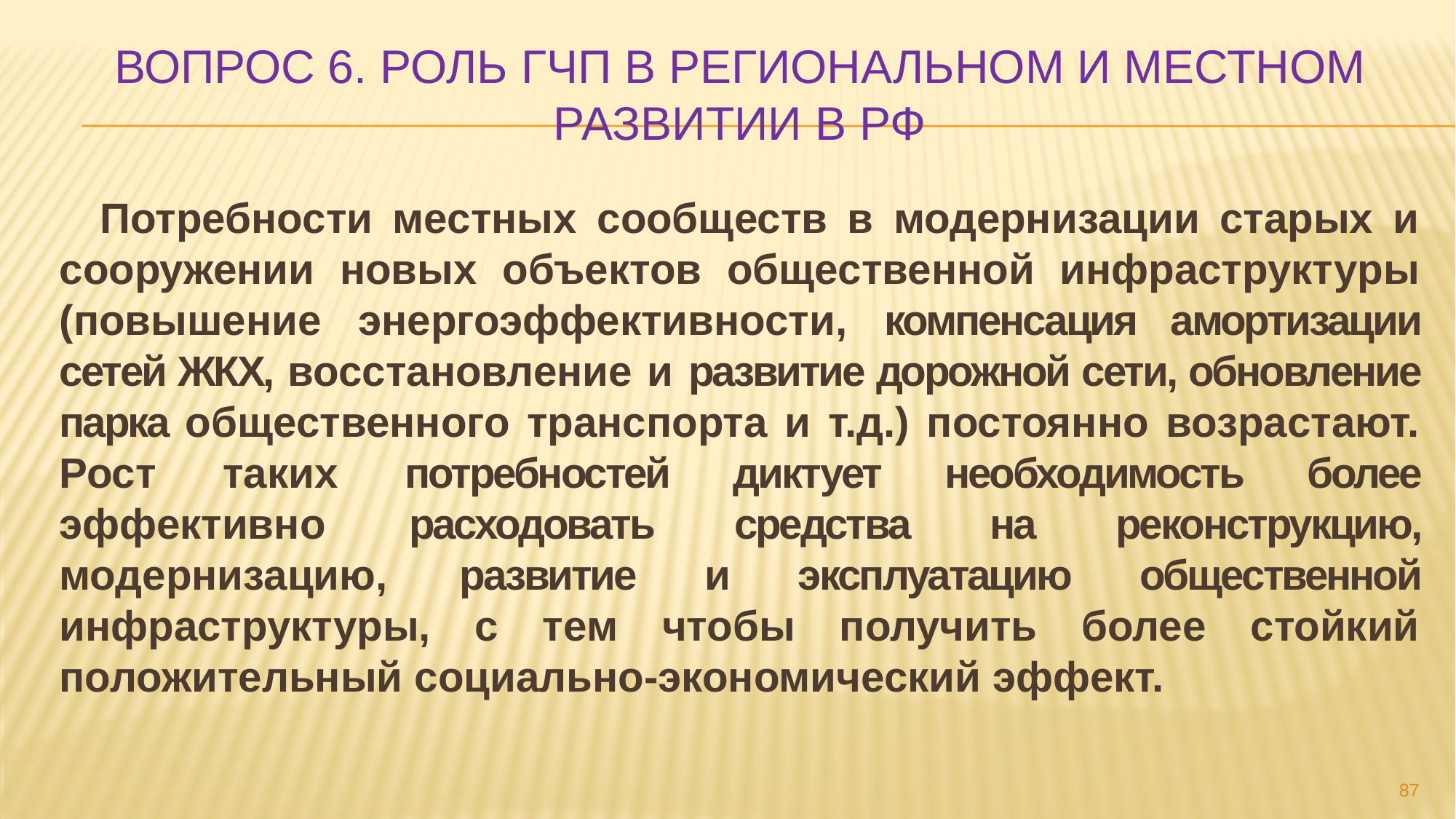

# Вопрос 6. Роль ГЧП в региональном и местном развитии в РФ
Потребности местных сообществ в модернизации старых и сооружении новых объектов общественной инфраструктуры (повышение энергоэффективности, компенсация амортизации сетей ЖКХ, восстановление и развитие дорожной сети, обновление парка общественного транспорта и т.д.) постоянно возрастают. Рост таких потребностей диктует необходимость более эффективно расходовать средства на реконструкцию, модернизацию, развитие и эксплуатацию общественной инфраструктуры, с тем чтобы получить более стойкий положительный социально-экономический эффект.
87